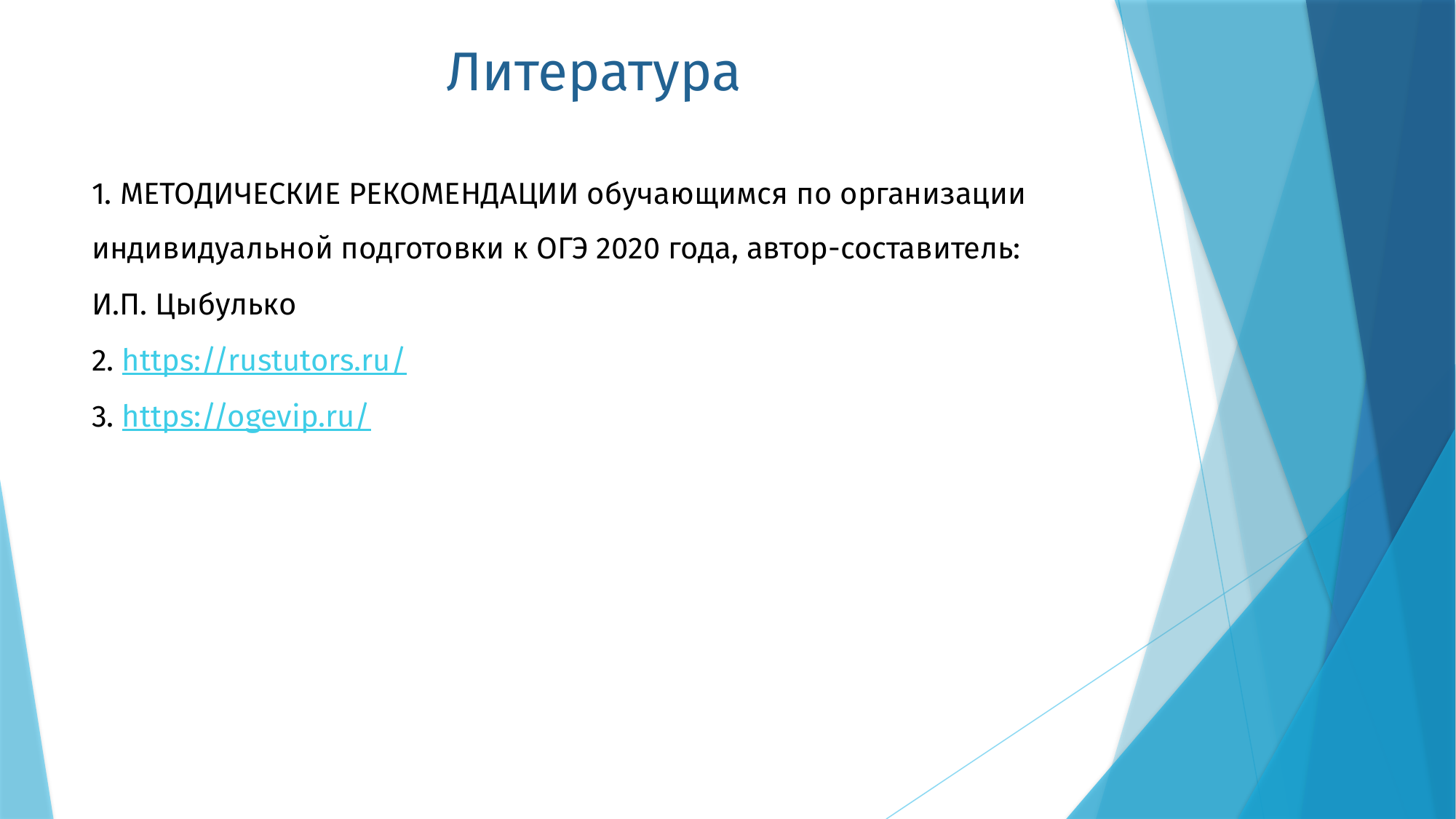

# Литература
1. МЕТОДИЧЕСКИЕ РЕКОМЕНДАЦИИ обучающимся по организации индивидуальной подготовки к ОГЭ 2020 года, автор-составитель:
И.П. Цыбулько
2. https://rustutors.ru/
3. https://ogevip.ru/